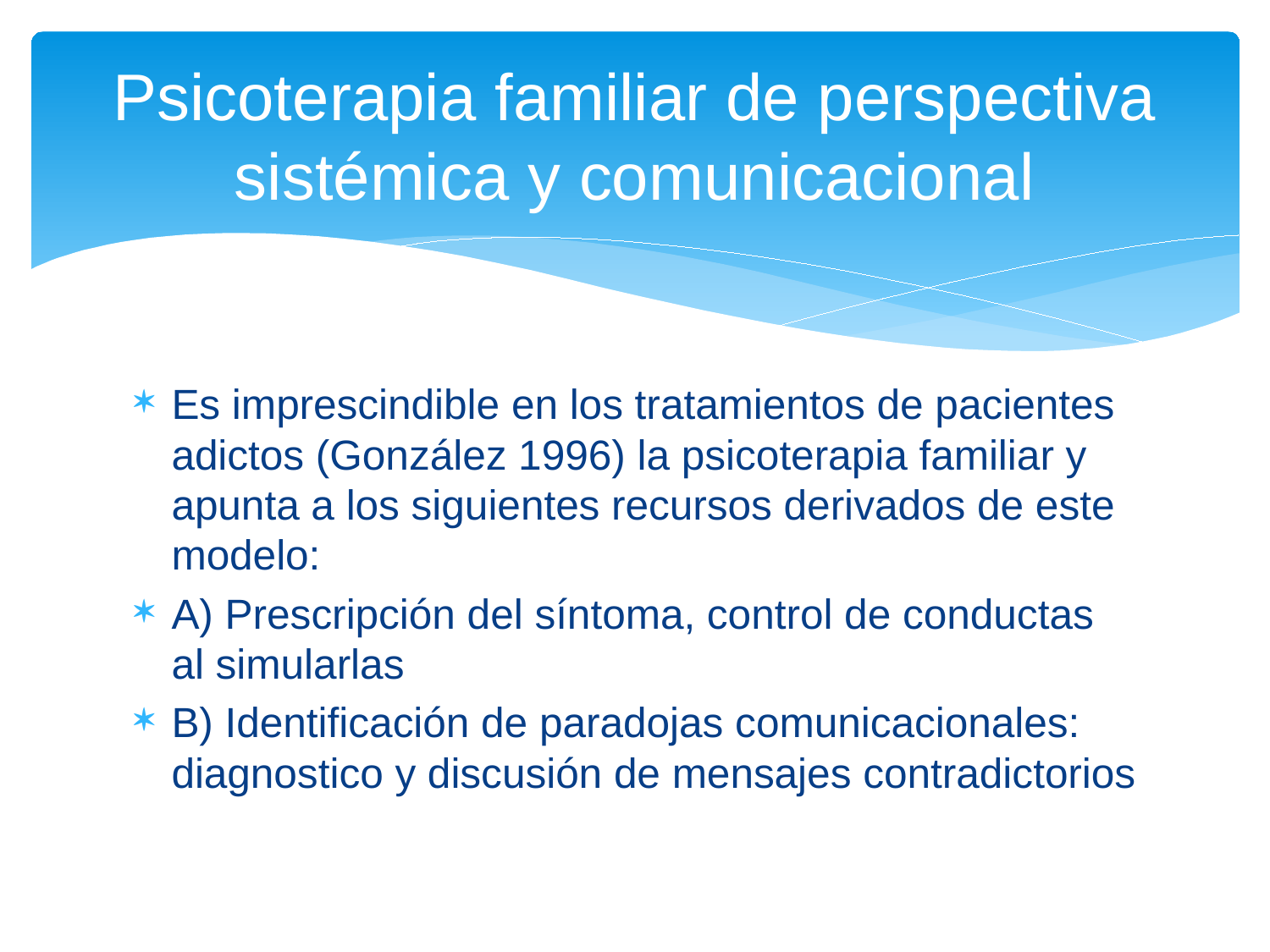

# Psicoterapia familiar de perspectiva sistémica y comunicacional
Es imprescindible en los tratamientos de pacientes adictos (González 1996) la psicoterapia familiar y apunta a los siguientes recursos derivados de este modelo:
A) Prescripción del síntoma, control de conductas al simularlas
B) Identificación de paradojas comunicacionales: diagnostico y discusión de mensajes contradictorios